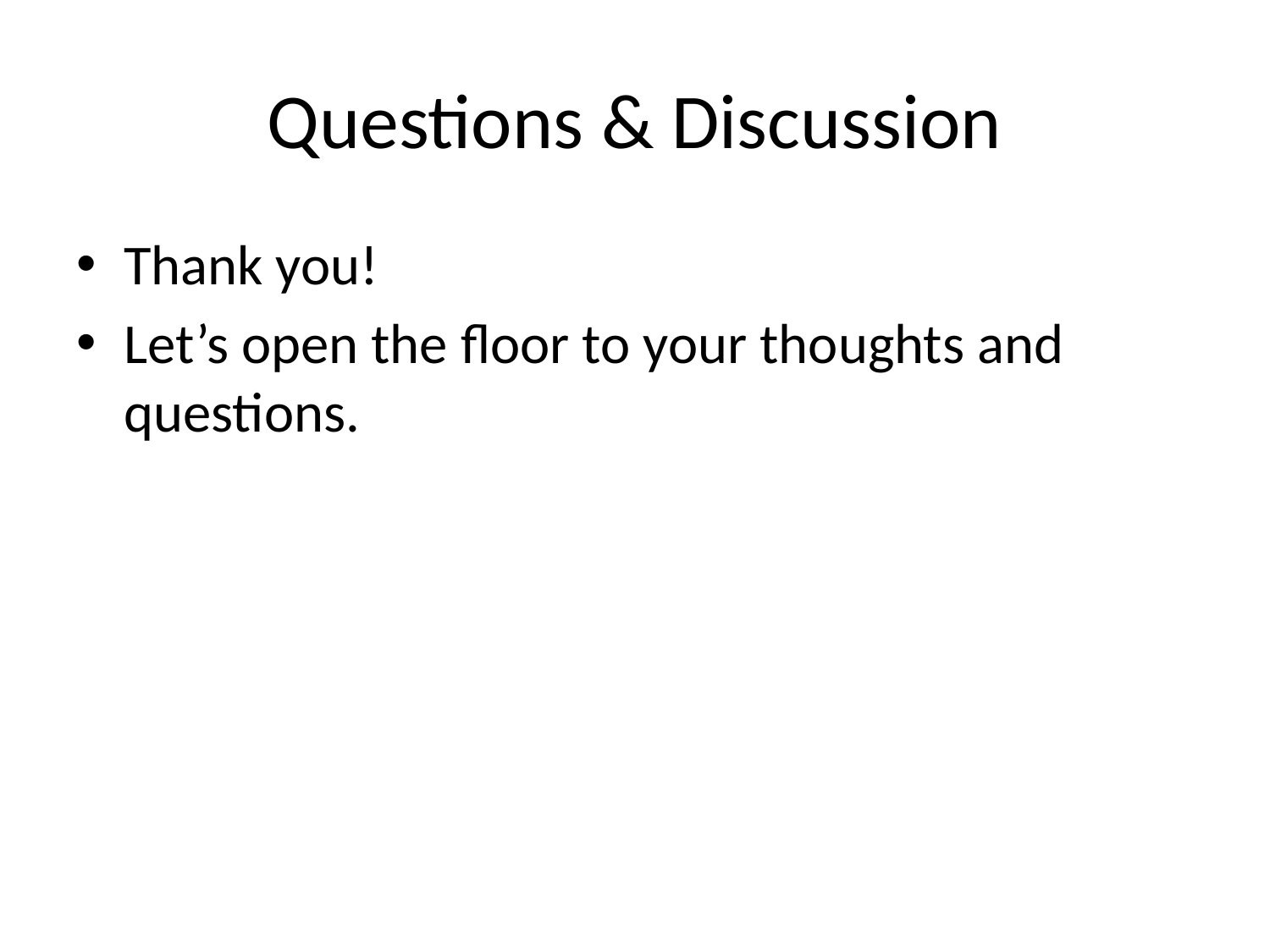

# Questions & Discussion
Thank you!
Let’s open the floor to your thoughts and questions.